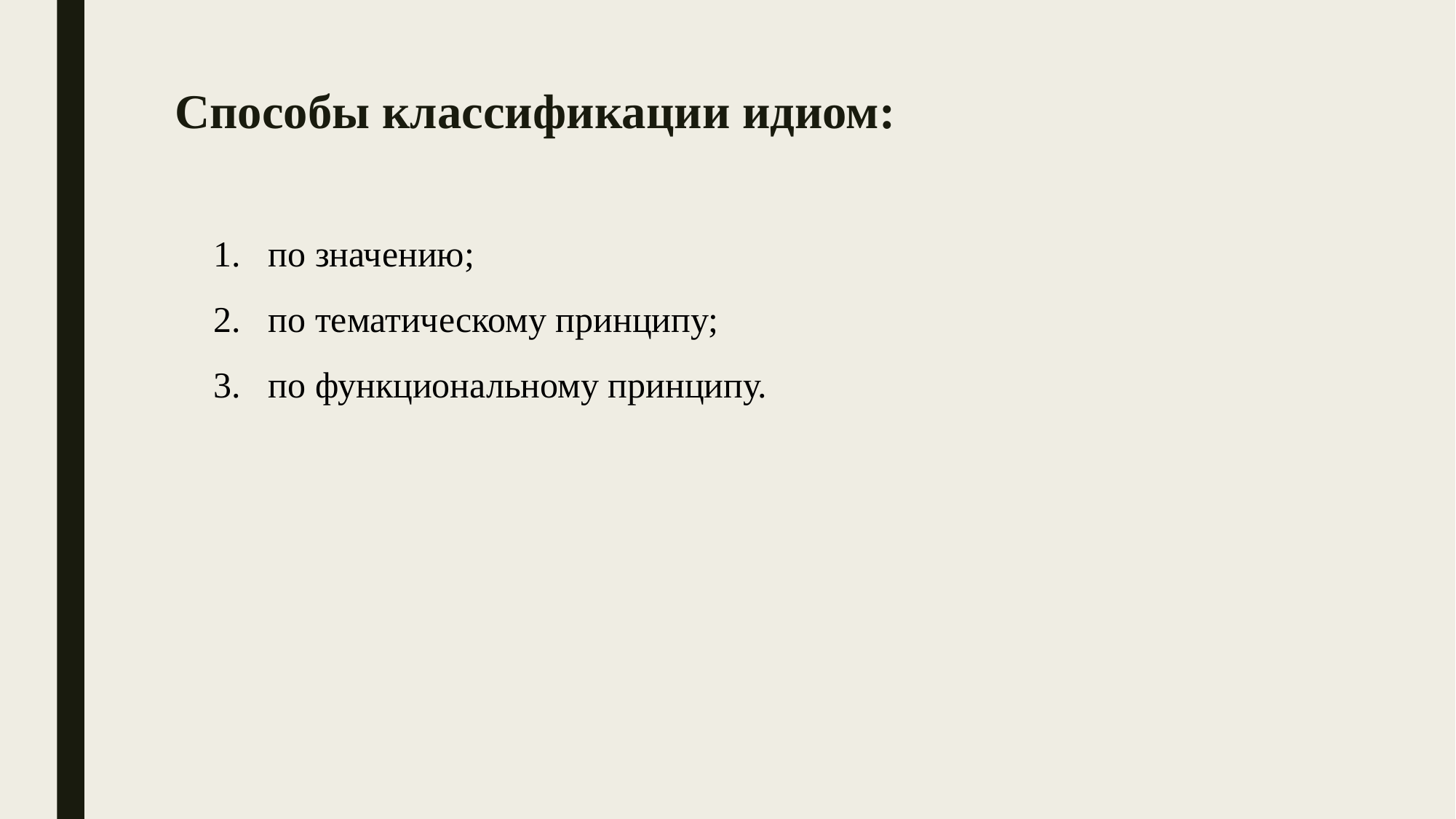

# Способы классификации идиом:
по значению;
по тематическому принципу;
по функциональному принципу.